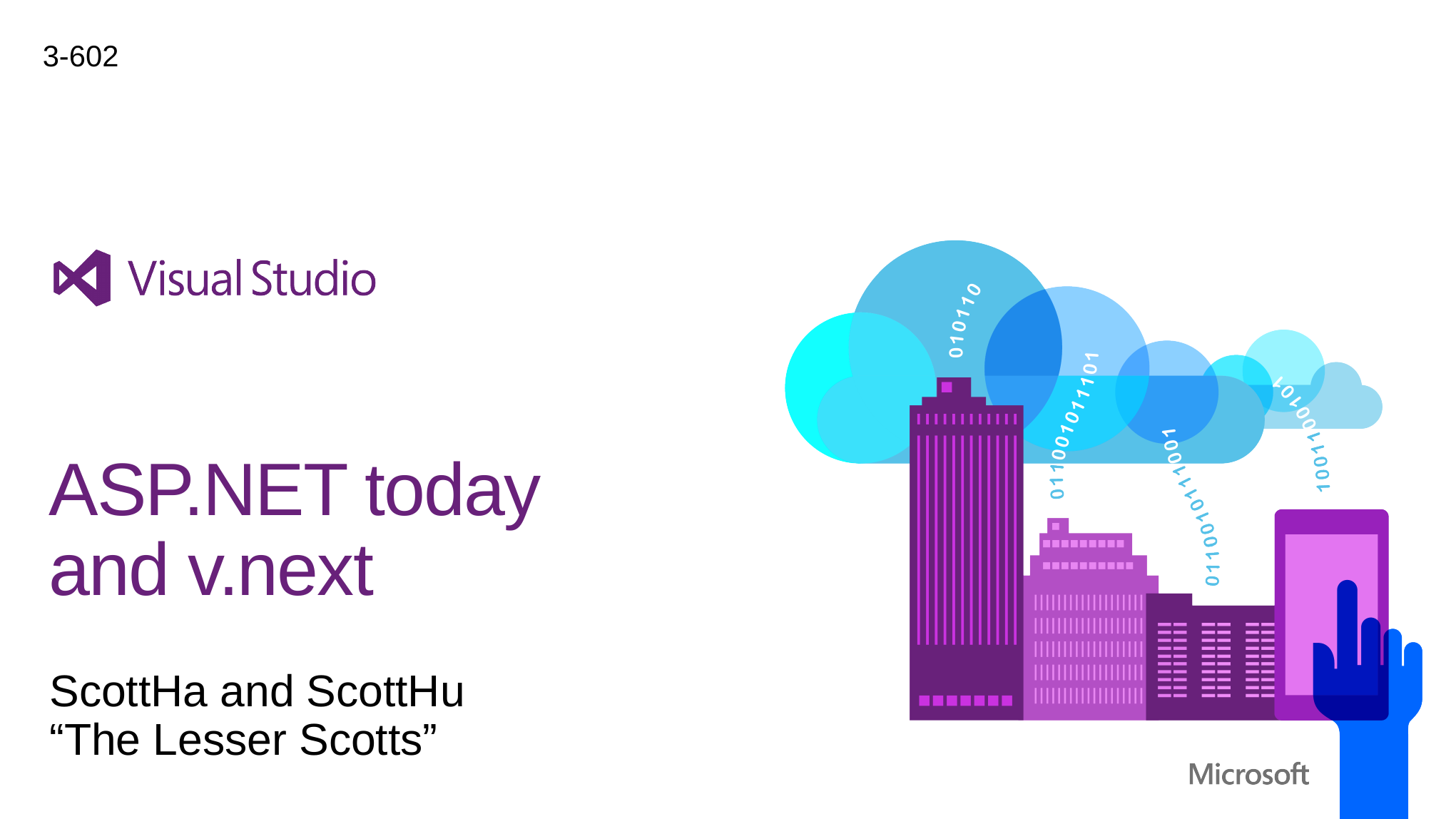

3-602
# ASP.NET today and v.next
ScottHa and ScottHu
“The Lesser Scotts”